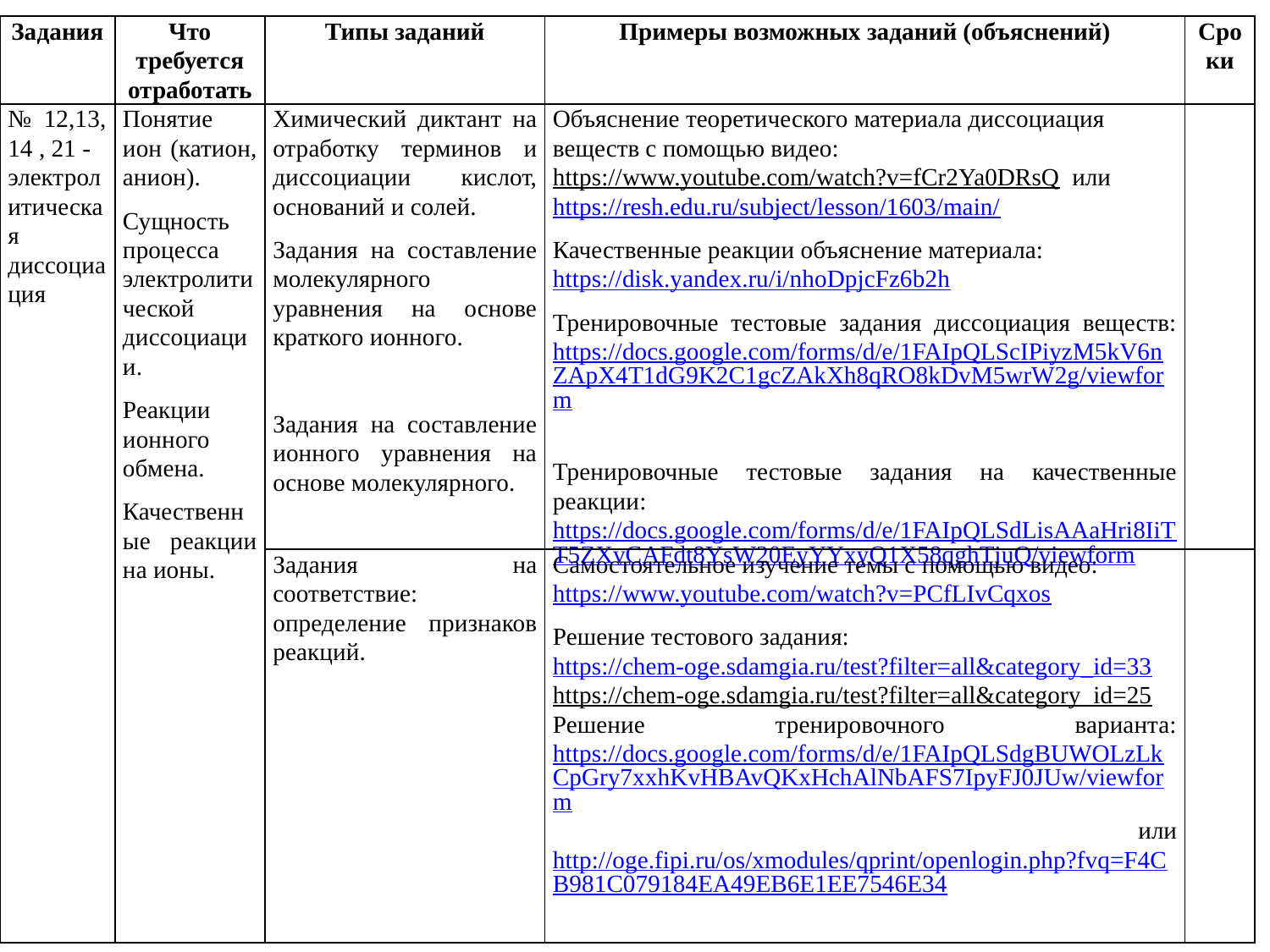

| Задания | Что требуется отработать | Типы заданий | Примеры возможных заданий (объяснений) | Сроки |
| --- | --- | --- | --- | --- |
| № 12,13, 14 , 21 -электролитическая диссоциация | Понятие ион (катион, анион). Сущность процесса электролитической диссоциации. Реакции ионного обмена. Качественные реакции на ионы. | Химический диктант на отработку терминов и диссоциации кислот, оснований и солей. Задания на составление молекулярного уравнения на основе краткого ионного. Задания на составление ионного уравнения на основе молекулярного. | Объяснение теоретического материала диссоциация веществ с помощью видео: https://www.youtube.com/watch?v=fCr2Ya0DRsQ или https://resh.edu.ru/subject/lesson/1603/main/ Качественные реакции объяснение материала: https://disk.yandex.ru/i/nhoDpjcFz6b2h Тренировочные тестовые задания диссоциация веществ: https://docs.google.com/forms/d/e/1FAIpQLScIPiyzM5kV6nZApX4T1dG9K2C1gcZAkXh8qRO8kDvM5wrW2g/viewform Тренировочные тестовые задания на качественные реакции: https://docs.google.com/forms/d/e/1FAIpQLSdLisAAaHri8IiTT5ZXvCAFdt8YsW20EyYYxyQ1X58qghTjuQ/viewform |  |
|  |  | Задания на соответствие: определение признаков реакций. | Самостоятельное изучение темы с помощью видео: https://www.youtube.com/watch?v=PCfLIvCqxos Решение тестового задания: https://chem-oge.sdamgia.ru/test?filter=all&category\_id=33 https://chem-oge.sdamgia.ru/test?filter=all&category\_id=25 Решение тренировочного варианта: https://docs.google.com/forms/d/e/1FAIpQLSdgBUWOLzLkCpGry7xxhKvHBAvQKxHchAlNbAFS7IpyFJ0JUw/viewform или http://oge.fipi.ru/os/xmodules/qprint/openlogin.php?fvq=F4CB981C079184EA49EB6E1EE7546E34 |  |